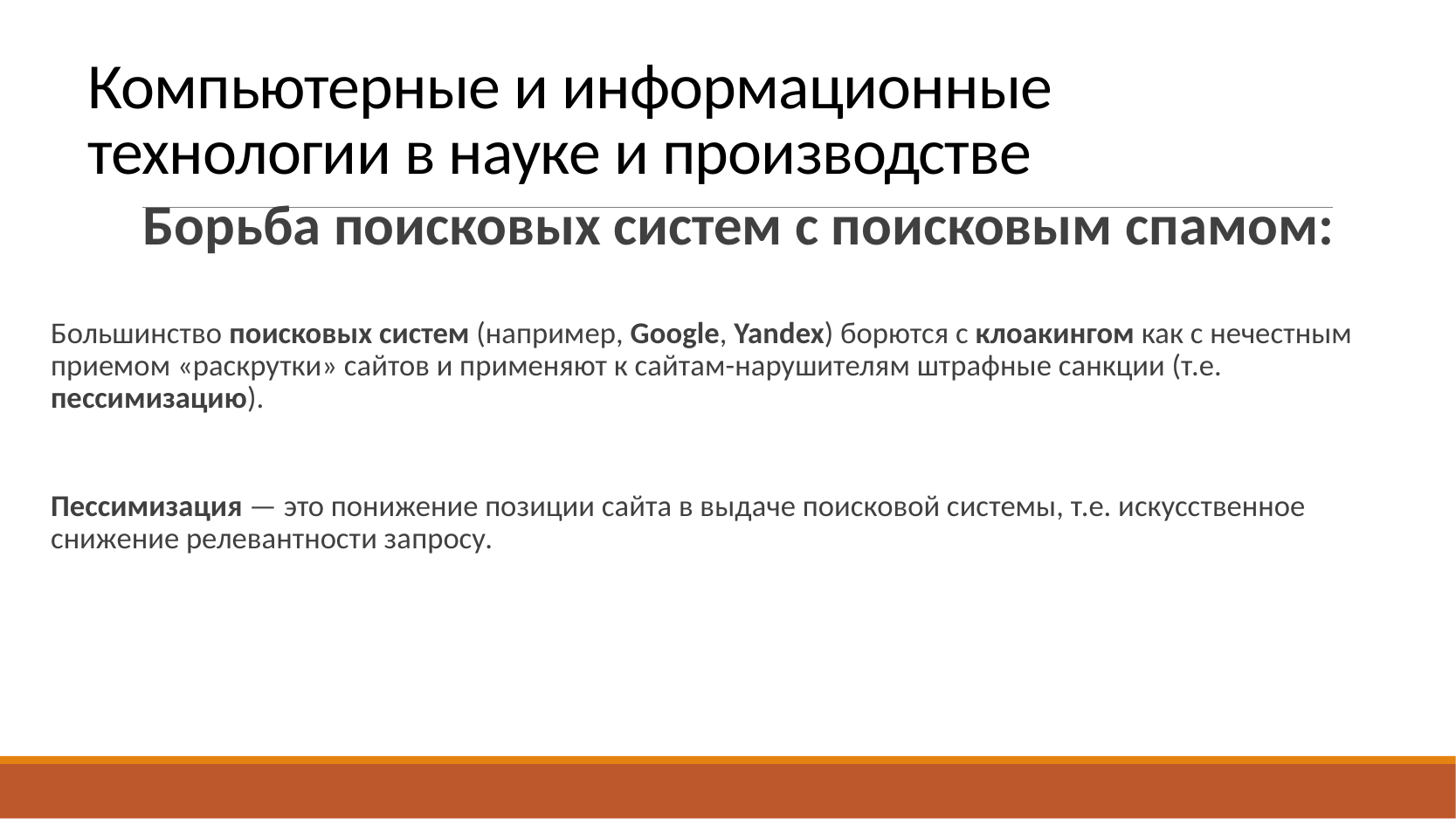

# Компьютерные и информационные технологии в науке и производстве
	Борьба поисковых систем с поисковым спамом:

Большинство поисковых систем (например, Google, Yandex) борются с клоакингом как с нечестным приемом «раскрутки» сайтов и применяют к сайтам-нарушителям штрафные санкции (т.е. пессимизацию).

Пессимизация — это понижение позиции сайта в выдаче поисковой системы, т.е. искусственное снижение релевантности запросу.